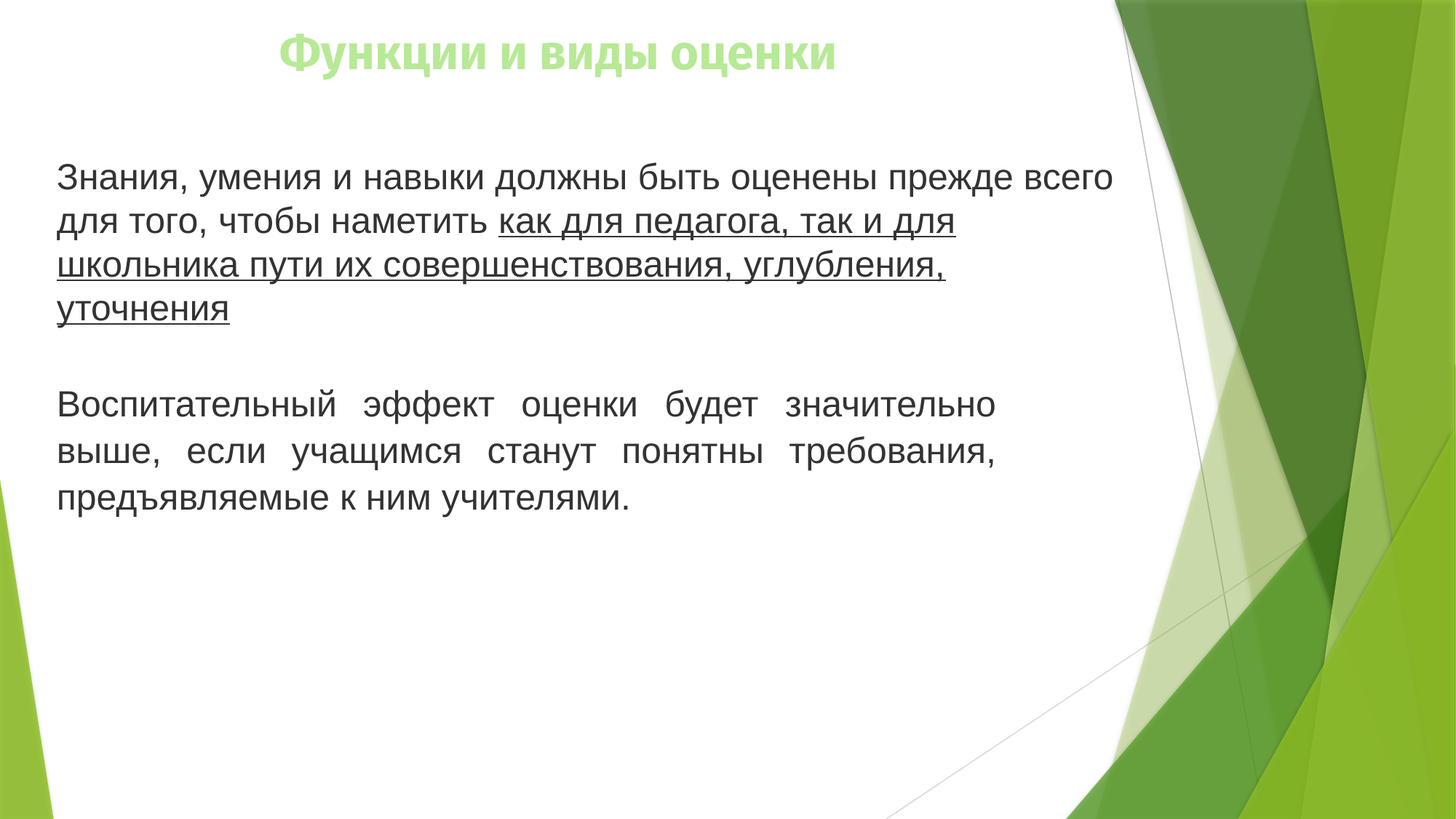

Функции и виды оценки
Знания, умения и навыки должны быть оценены прежде всего для того, чтобы наметить как для педагога, так и для школьника пути их совершенствования, углубления, уточнения
Воспитательный эффект оценки будет значительно выше, если учащимся станут понятны требования, предъявляемые к ним учителями.